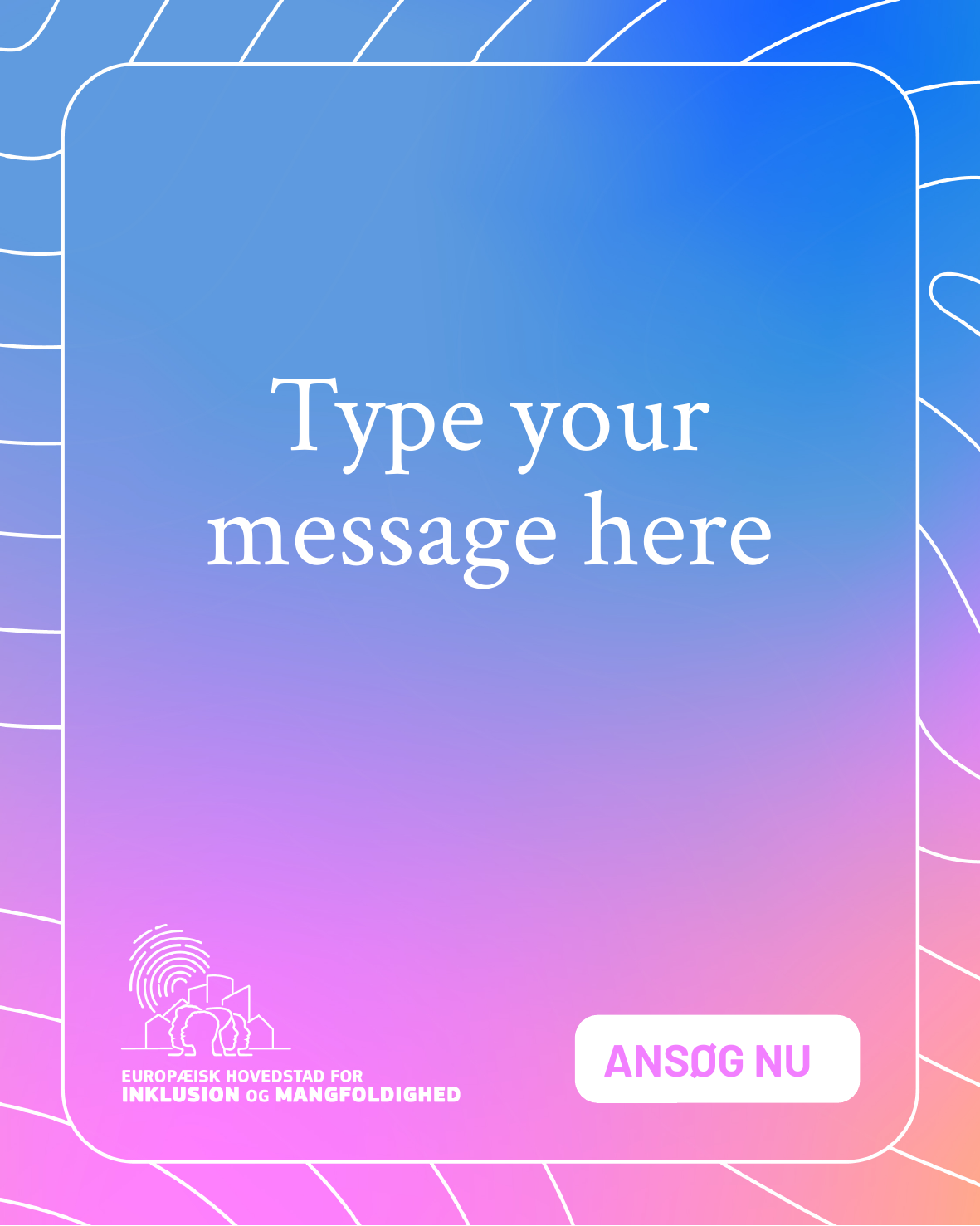

# Type your message here
ANSØG NU